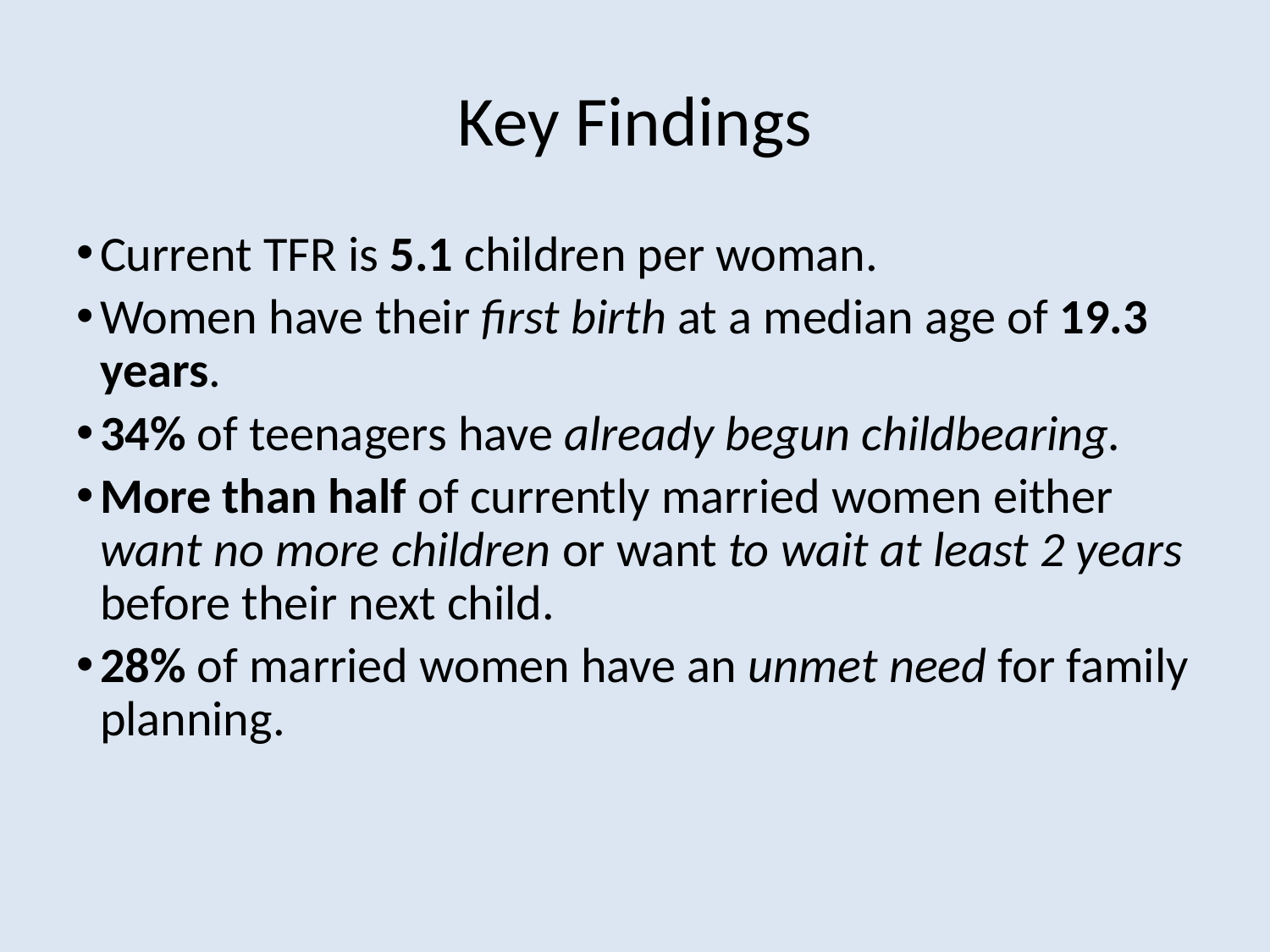

# Key Findings
Current TFR is 5.1 children per woman.
Women have their first birth at a median age of 19.3 years.
34% of teenagers have already begun childbearing.
More than half of currently married women either want no more children or want to wait at least 2 years before their next child.
28% of married women have an unmet need for family planning.